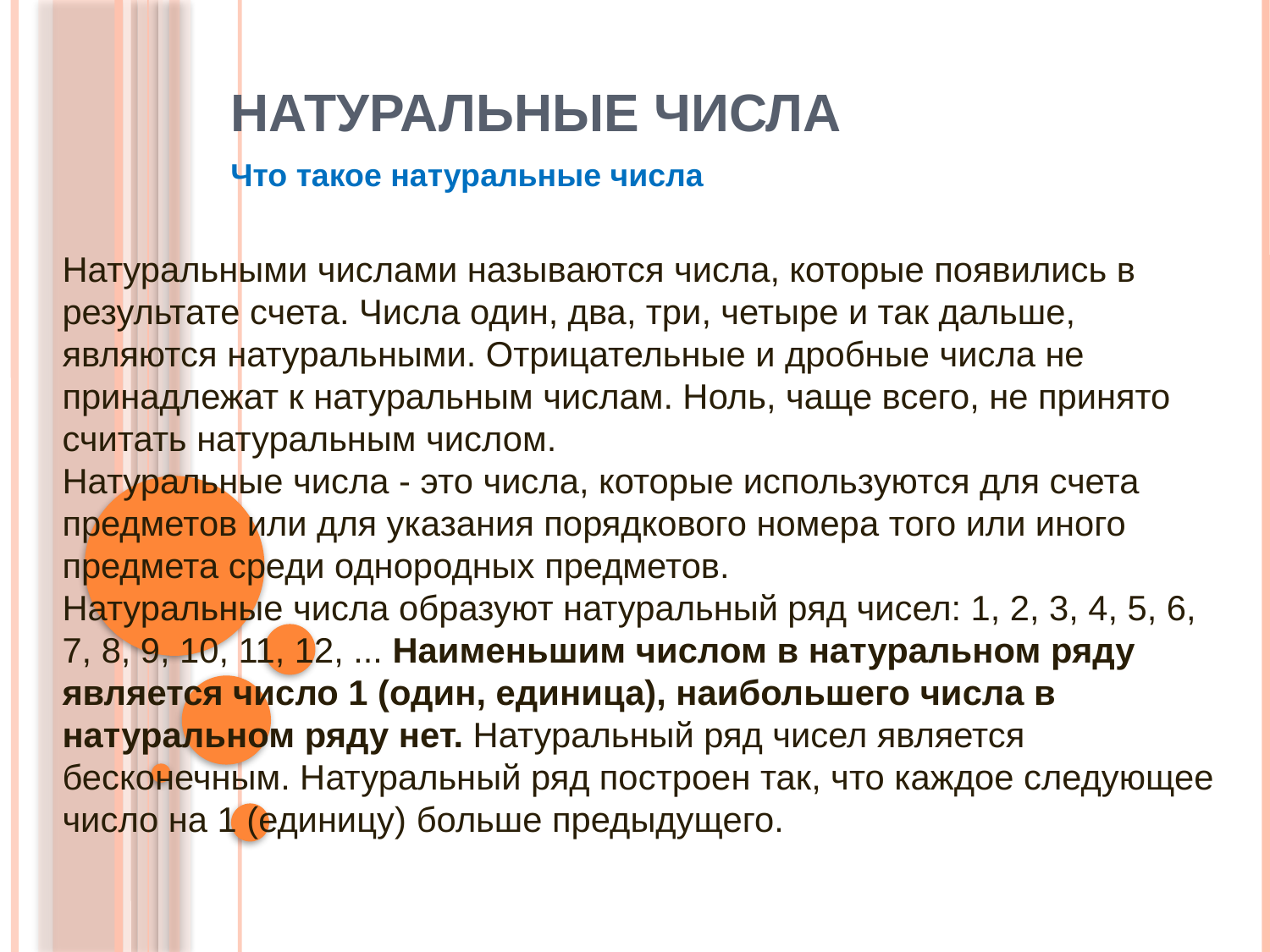

# Натуральные числа
Что такое натуральные числа
Натуральными числами называются числа, которые появились в результате счета. Числа один, два, три, четыре и так дальше, являются натуральными. Отрицательные и дробные числа не принадлежат к натуральным числам. Ноль, чаще всего, не принято считать натуральным числом.
Натуральные числа - это числа, которые используются для счета предметов или для указания порядкового номера того или иного предмета среди однородных предметов.
Натуральные числа образуют натуральный ряд чисел: 1, 2, 3, 4, 5, 6, 7, 8, 9, 10, 11, 12, ... Наименьшим числом в натуральном ряду является число 1 (один, единица), наибольшего числа в натуральном ряду нет. Натуральный ряд чисел является бесконечным. Натуральный ряд построен так, что каждое следующее число на 1 (единицу) больше предыдущего.